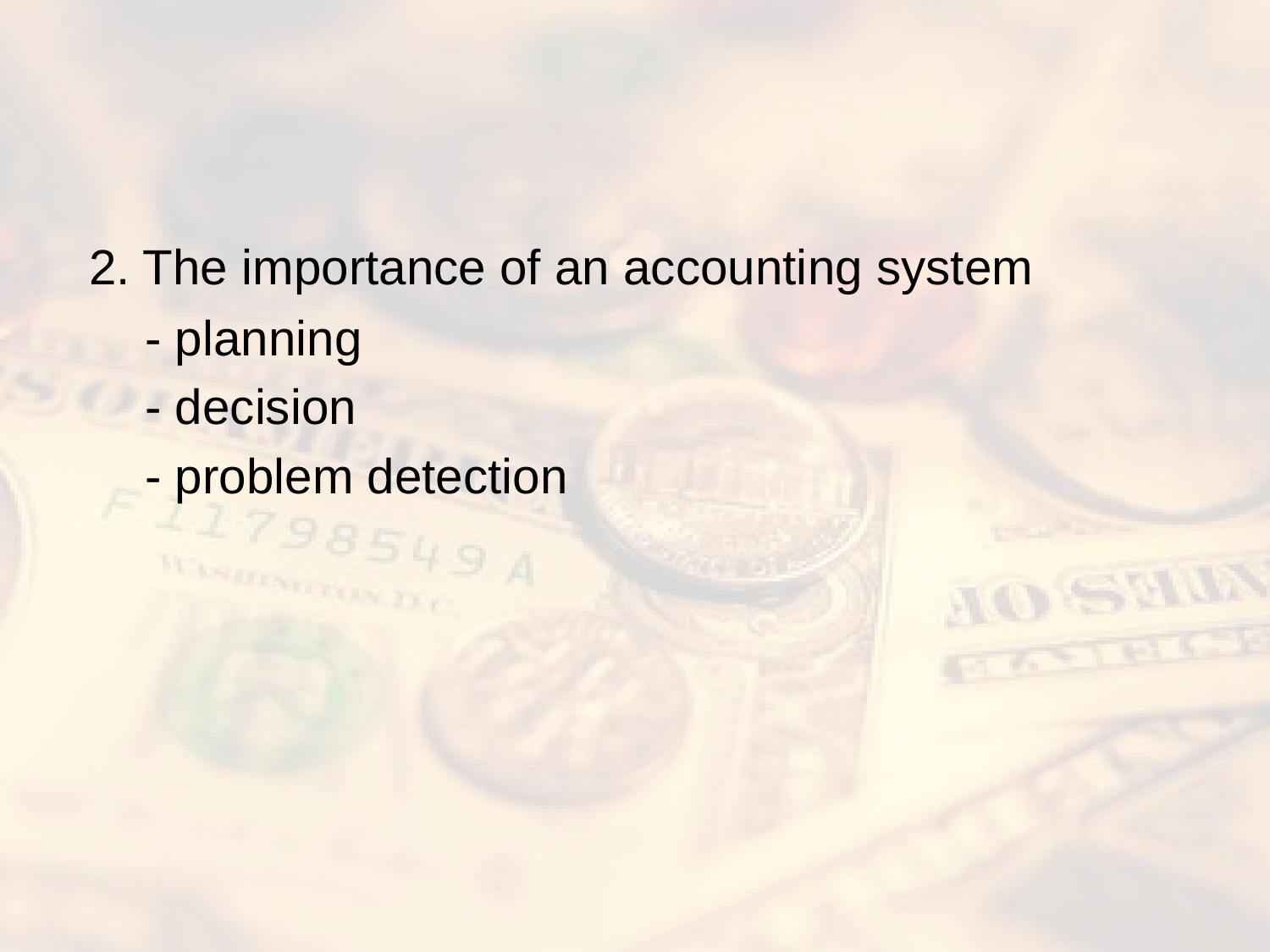

#
 2. The importance of an accounting system
     - planning
     - decision
     - problem detection